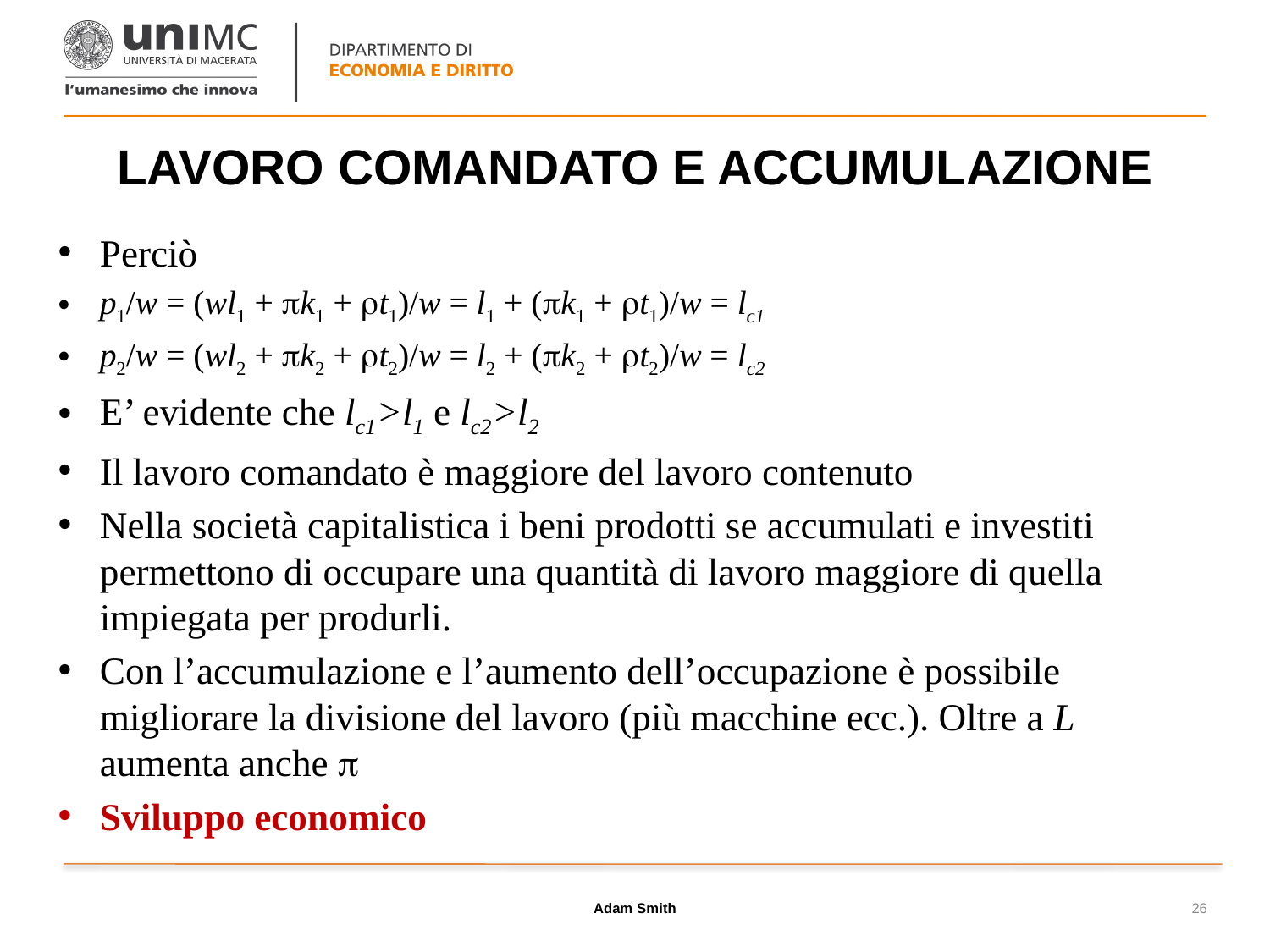

# LAVORO COMANDATO E ACCUMULAZIONE
Perciò
p1/w = (wl1 + πk1 + ρt1)/w = l1 + (πk1 + ρt1)/w = lc1
p2/w = (wl2 + πk2 + ρt2)/w = l2 + (πk2 + ρt2)/w = lc2
E’ evidente che lc1>l1 e lc2>l2
Il lavoro comandato è maggiore del lavoro contenuto
Nella società capitalistica i beni prodotti se accumulati e investiti permettono di occupare una quantità di lavoro maggiore di quella impiegata per produrli.
Con l’accumulazione e l’aumento dell’occupazione è possibile migliorare la divisione del lavoro (più macchine ecc.). Oltre a L aumenta anche π
Sviluppo economico
Adam Smith
26